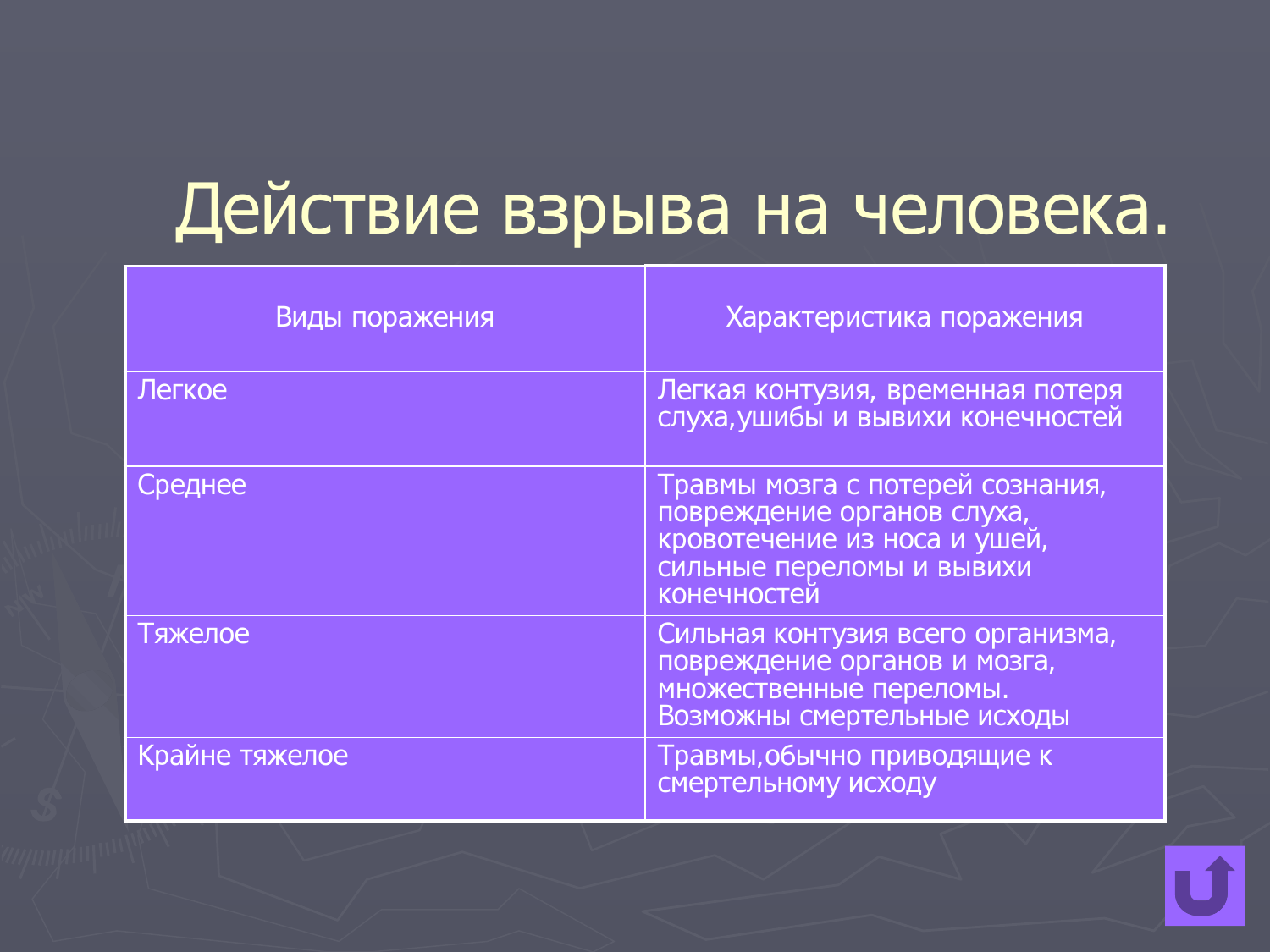

Действие взрыва на человека.
| Виды поражения | Характеристика поражения |
| --- | --- |
| Легкое | Легкая контузия, временная потеря слуха,ушибы и вывихи конечностей |
| Среднее | Травмы мозга с потерей сознания, повреждение органов слуха, кровотечение из носа и ушей, сильные переломы и вывихи конечностей |
| Тяжелое | Сильная контузия всего организма, повреждение органов и мозга, множественные переломы. Возможны смертельные исходы |
| Крайне тяжелое | Травмы,обычно приводящие к смертельному исходу |